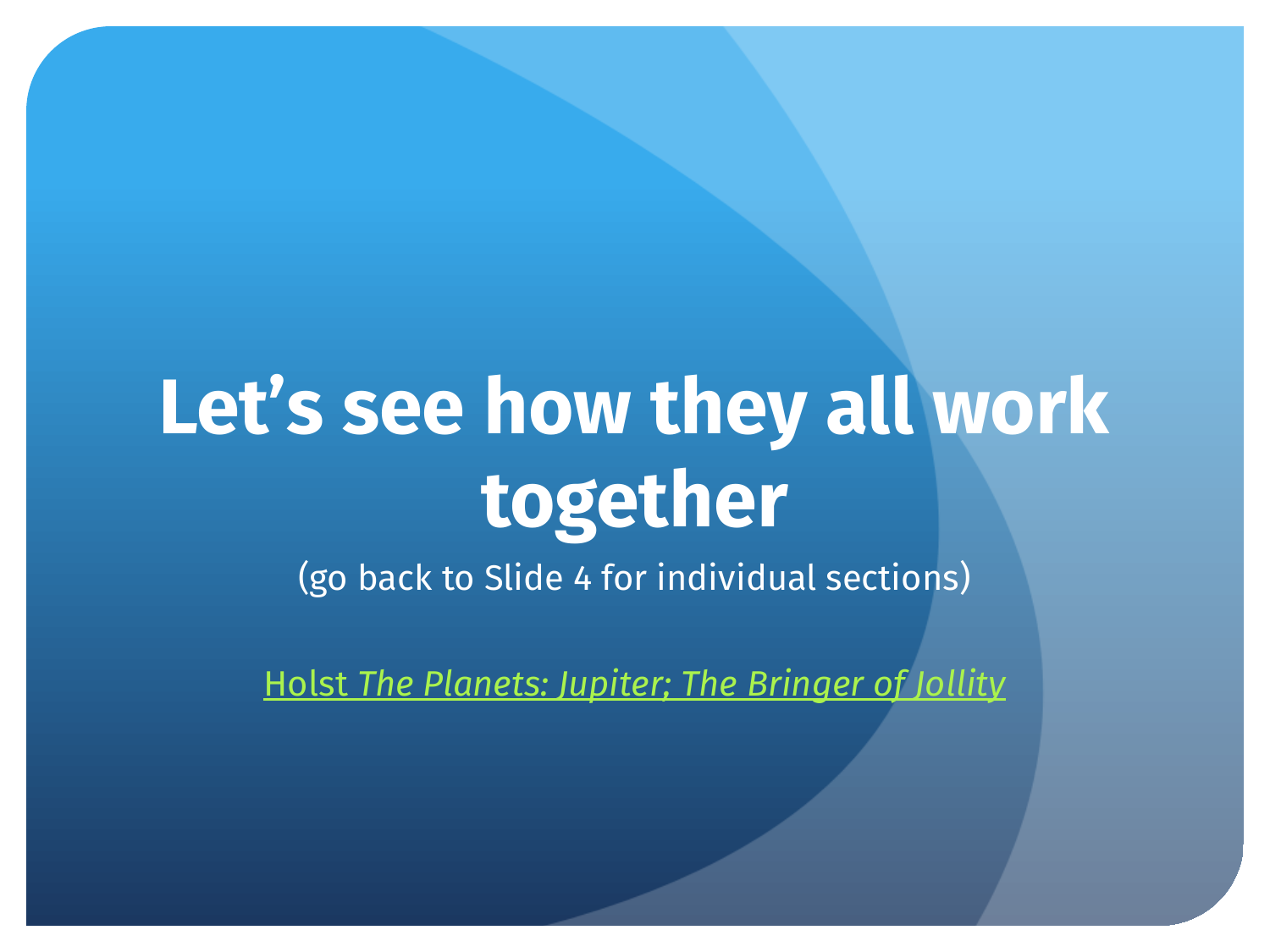

# Let’s see how they all work together
(go back to Slide 4 for individual sections)

Holst The Planets: Jupiter; The Bringer of Jollity